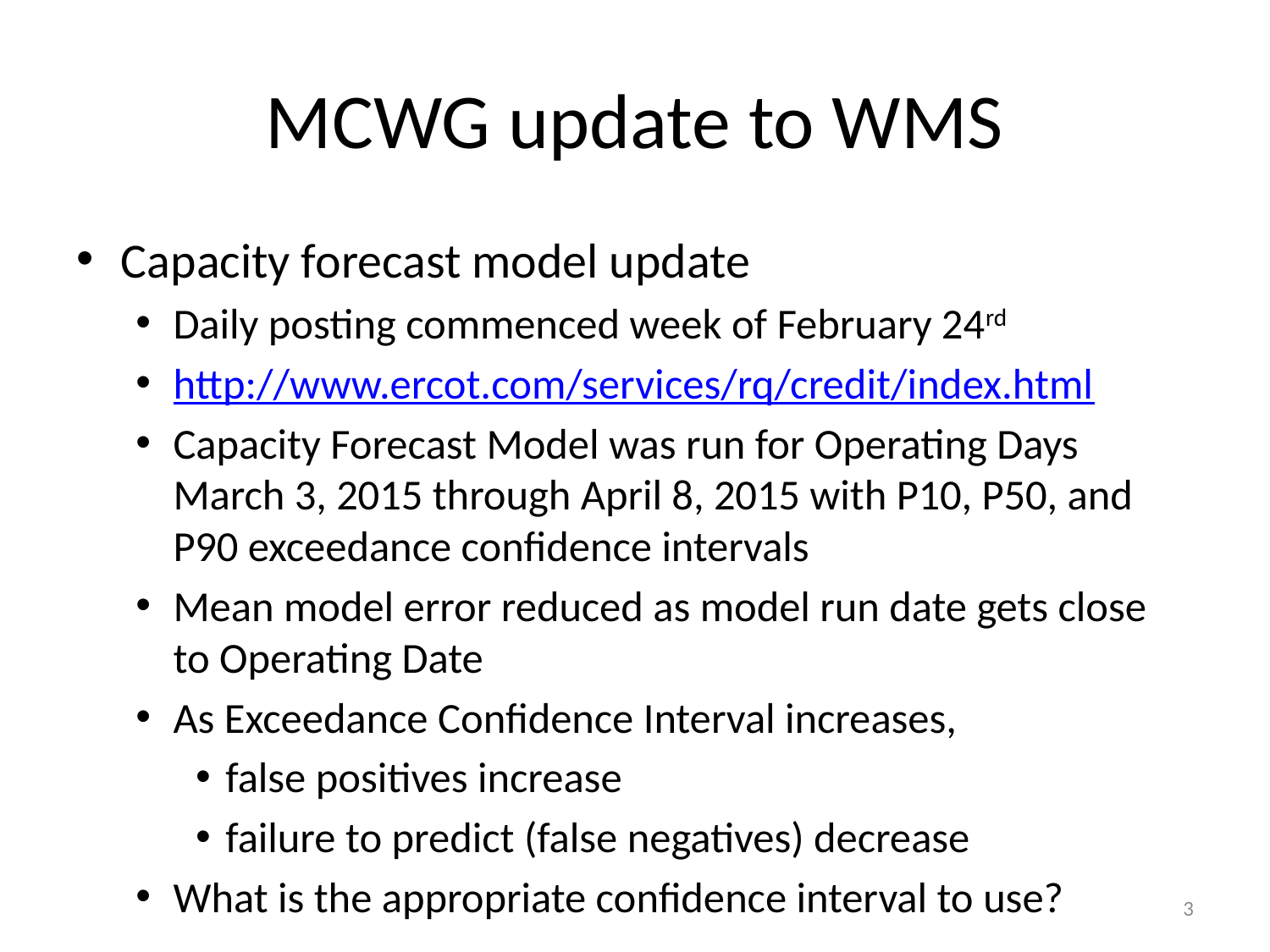

# MCWG update to WMS
Capacity forecast model update
Daily posting commenced week of February 24rd
http://www.ercot.com/services/rq/credit/index.html
Capacity Forecast Model was run for Operating Days March 3, 2015 through April 8, 2015 with P10, P50, and P90 exceedance confidence intervals
Mean model error reduced as model run date gets close to Operating Date
As Exceedance Confidence Interval increases,
false positives increase
failure to predict (false negatives) decrease
What is the appropriate confidence interval to use?

3